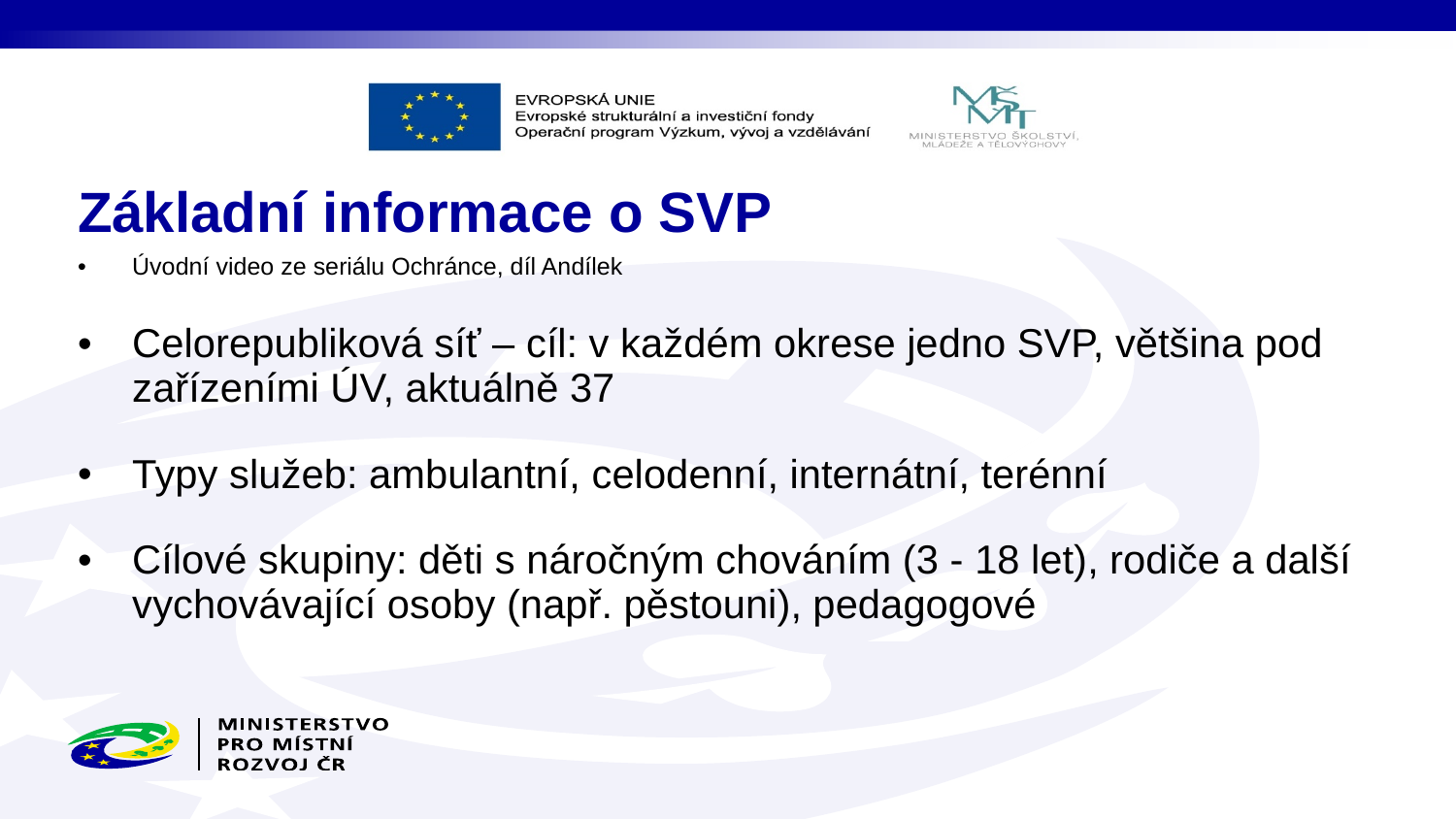

# Základní informace o SVP
Úvodní video ze seriálu Ochránce, díl Andílek
Celorepubliková síť – cíl: v každém okrese jedno SVP, většina pod zařízeními ÚV, aktuálně 37
Typy služeb: ambulantní, celodenní, internátní, terénní
Cílové skupiny: děti s náročným chováním (3 - 18 let), rodiče a další vychovávající osoby (např. pěstouni), pedagogové